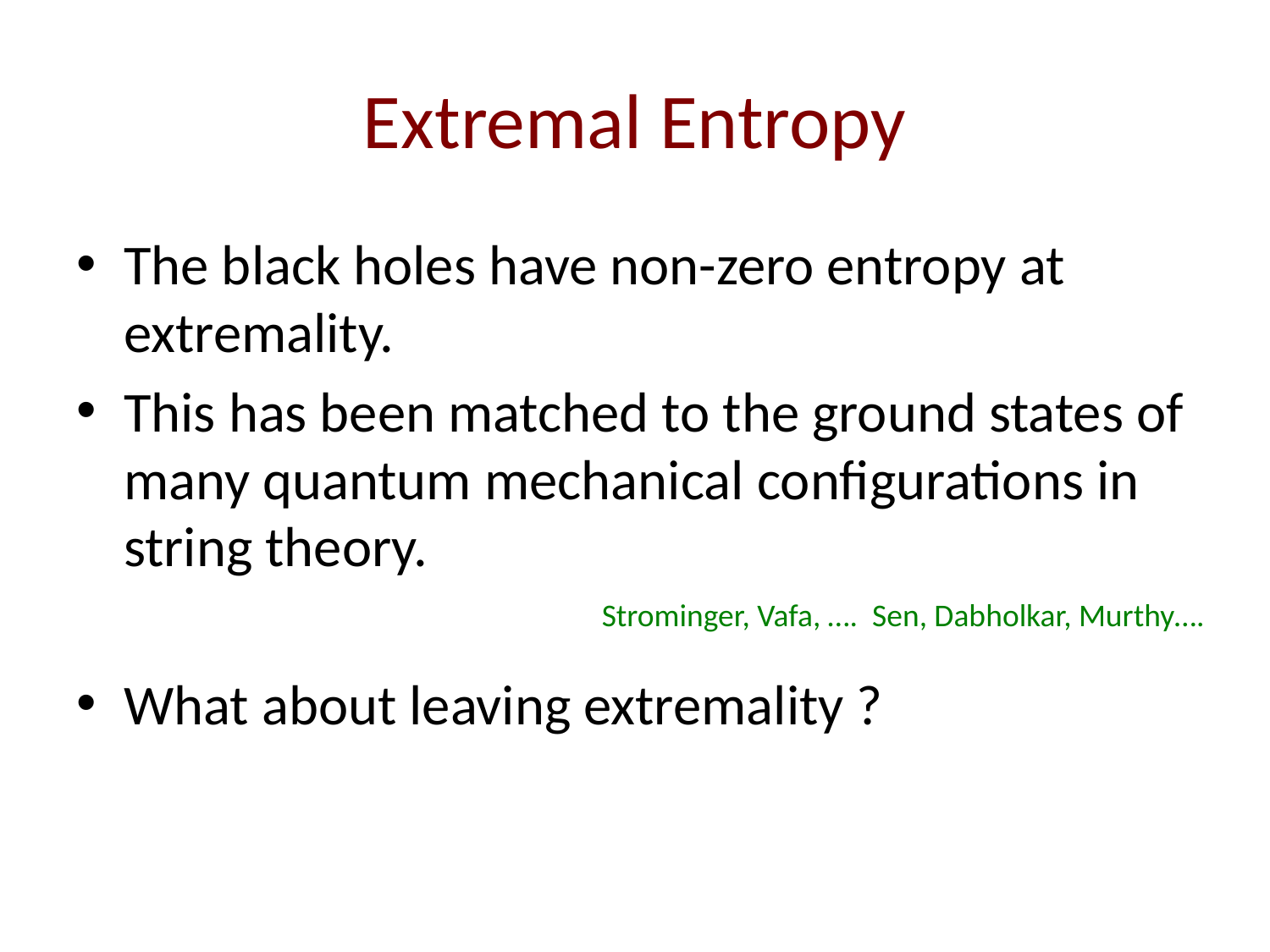

# Extremal Entropy
The black holes have non-zero entropy at extremality.
This has been matched to the ground states of many quantum mechanical configurations in string theory.

What about leaving extremality ?
Strominger, Vafa, ….  Sen, Dabholkar, Murthy….